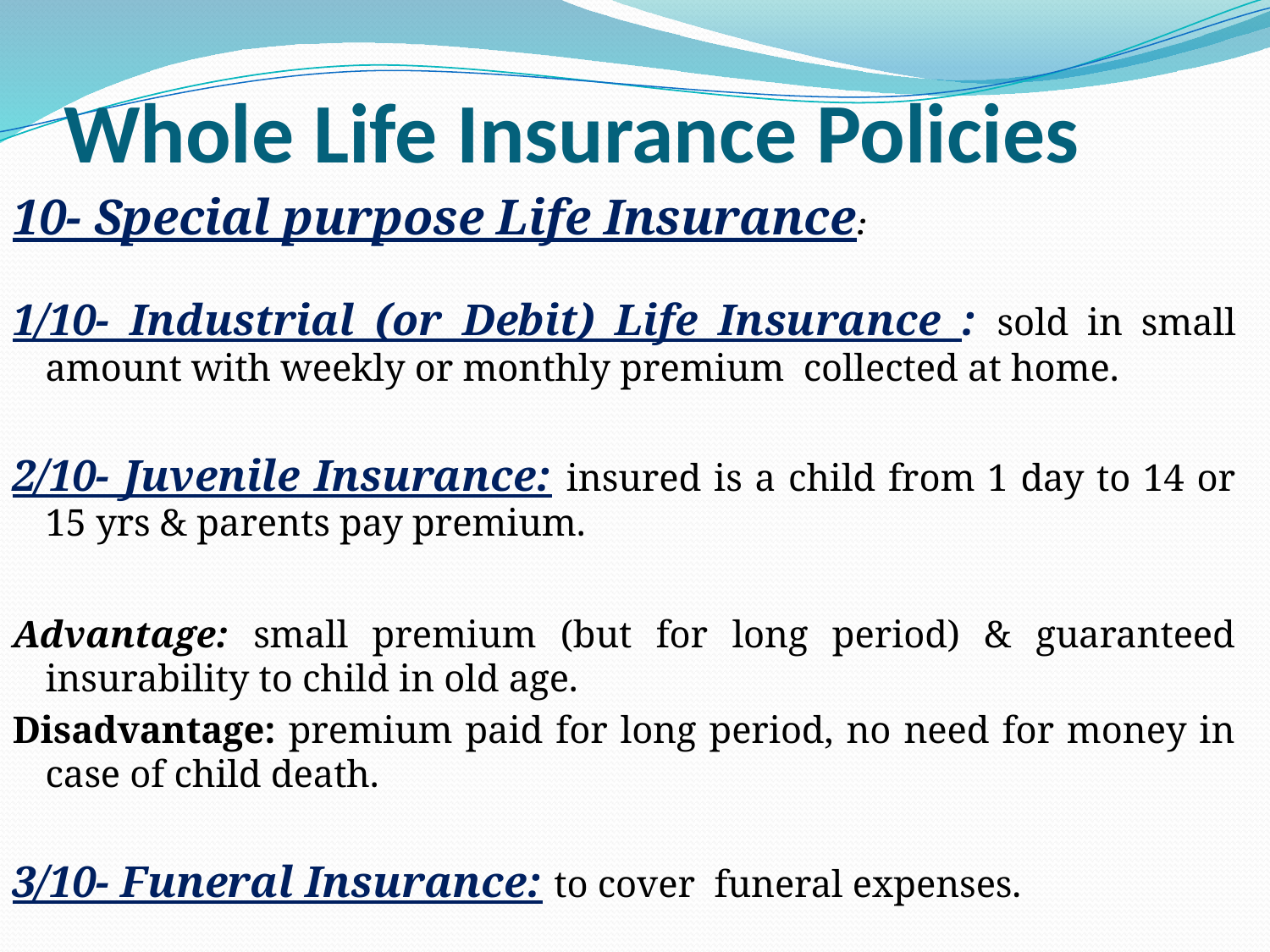

# Whole Life Insurance Policies
10- Special purpose Life Insurance:

1/10- Industrial (or Debit) Life Insurance : sold in small amount with weekly or monthly premium  collected at home.

2/10- Juvenile Insurance: insured is a child from 1 day to 14 or 15 yrs & parents pay premium.

Advantage: small premium (but for long period) & guaranteed insurability to child in old age.
Disadvantage: premium paid for long period, no need for money in case of child death.

3/10- Funeral Insurance: to cover  funeral expenses.